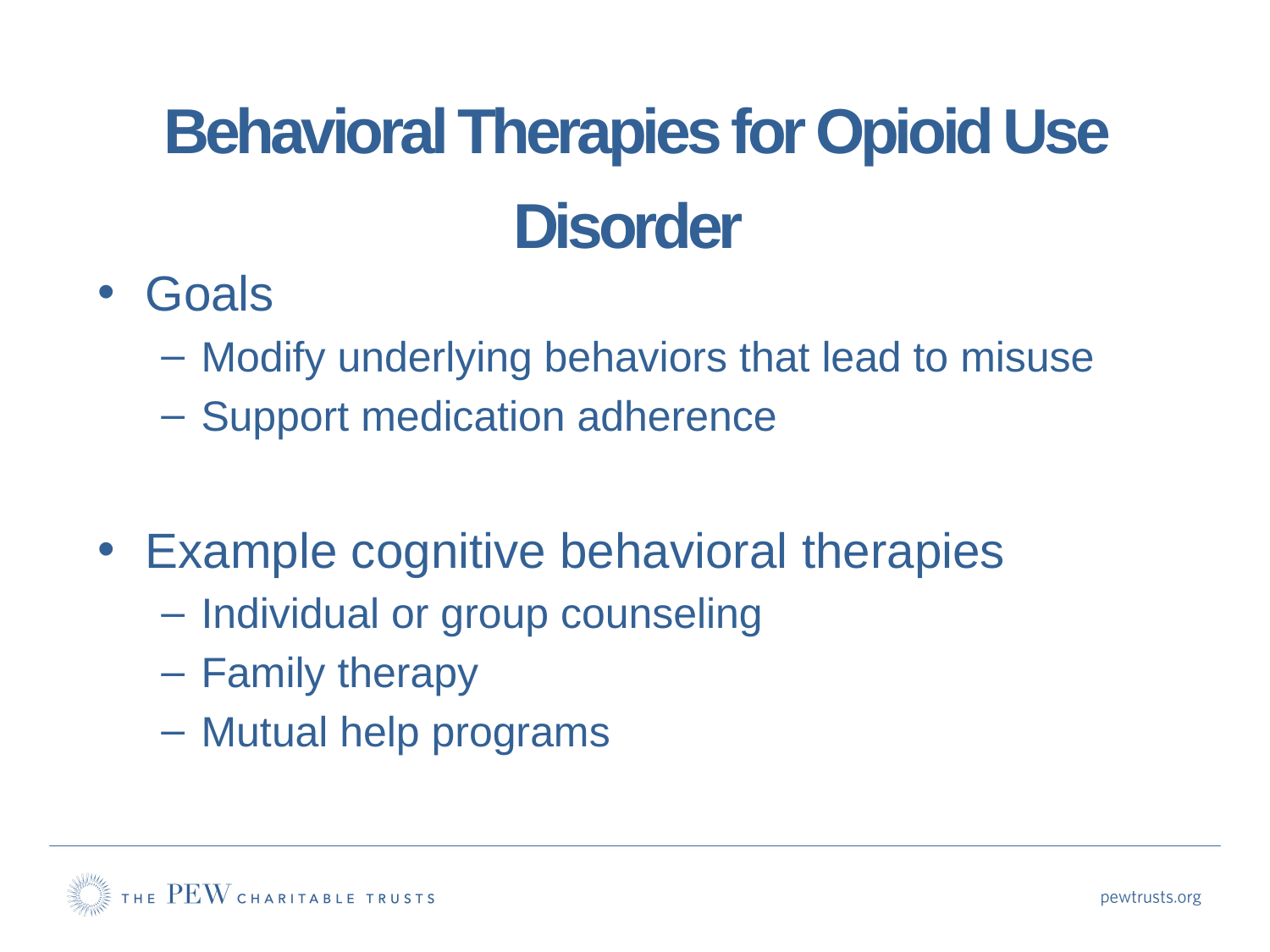

# Behavioral Therapies for Opioid Use Disorder
Goals
Modify underlying behaviors that lead to misuse
Support medication adherence

Example cognitive behavioral therapies
Individual or group counseling
Family therapy
Mutual help programs